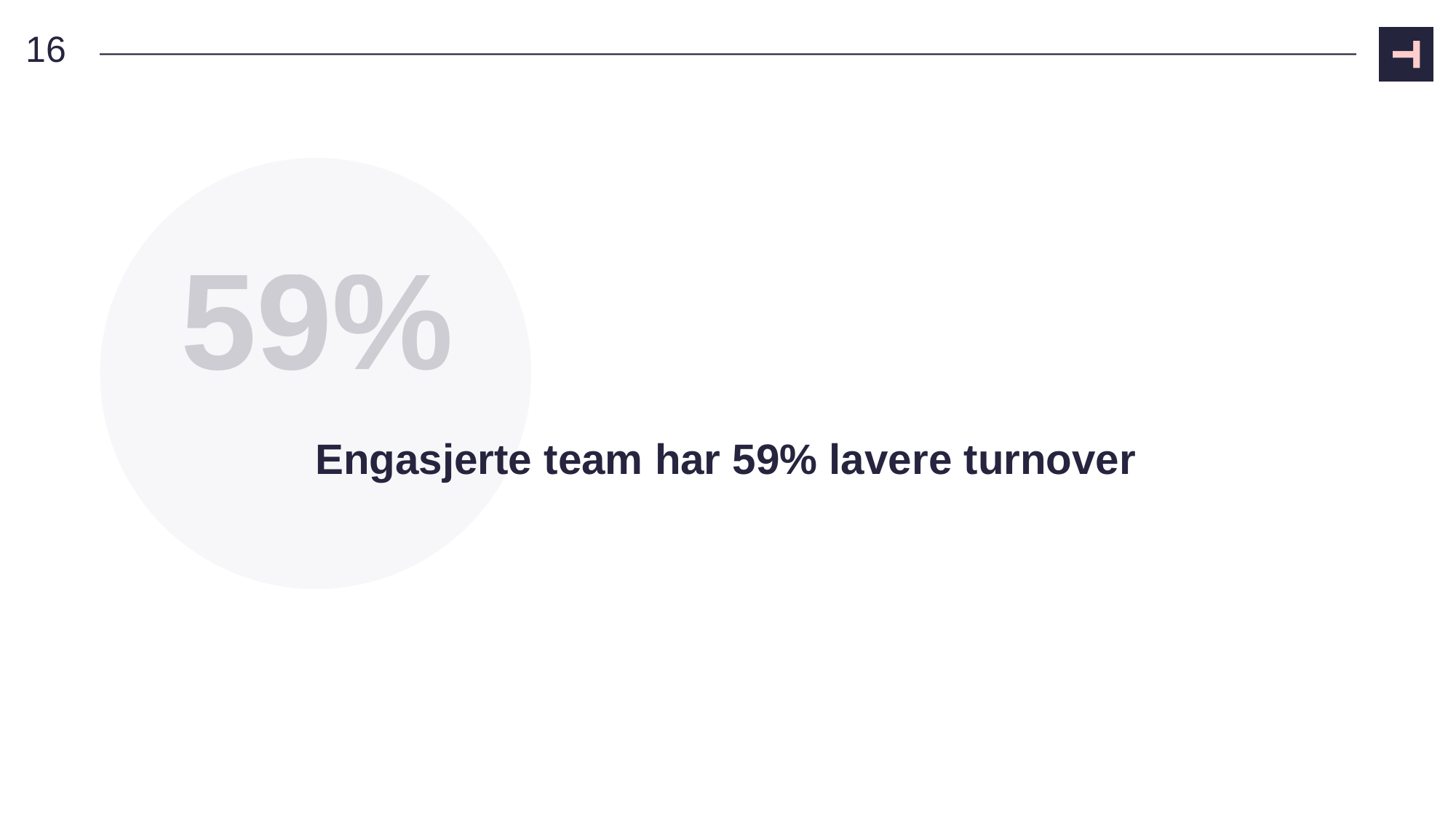

16

59%
# Engasjerte team har 59% lavere turnover